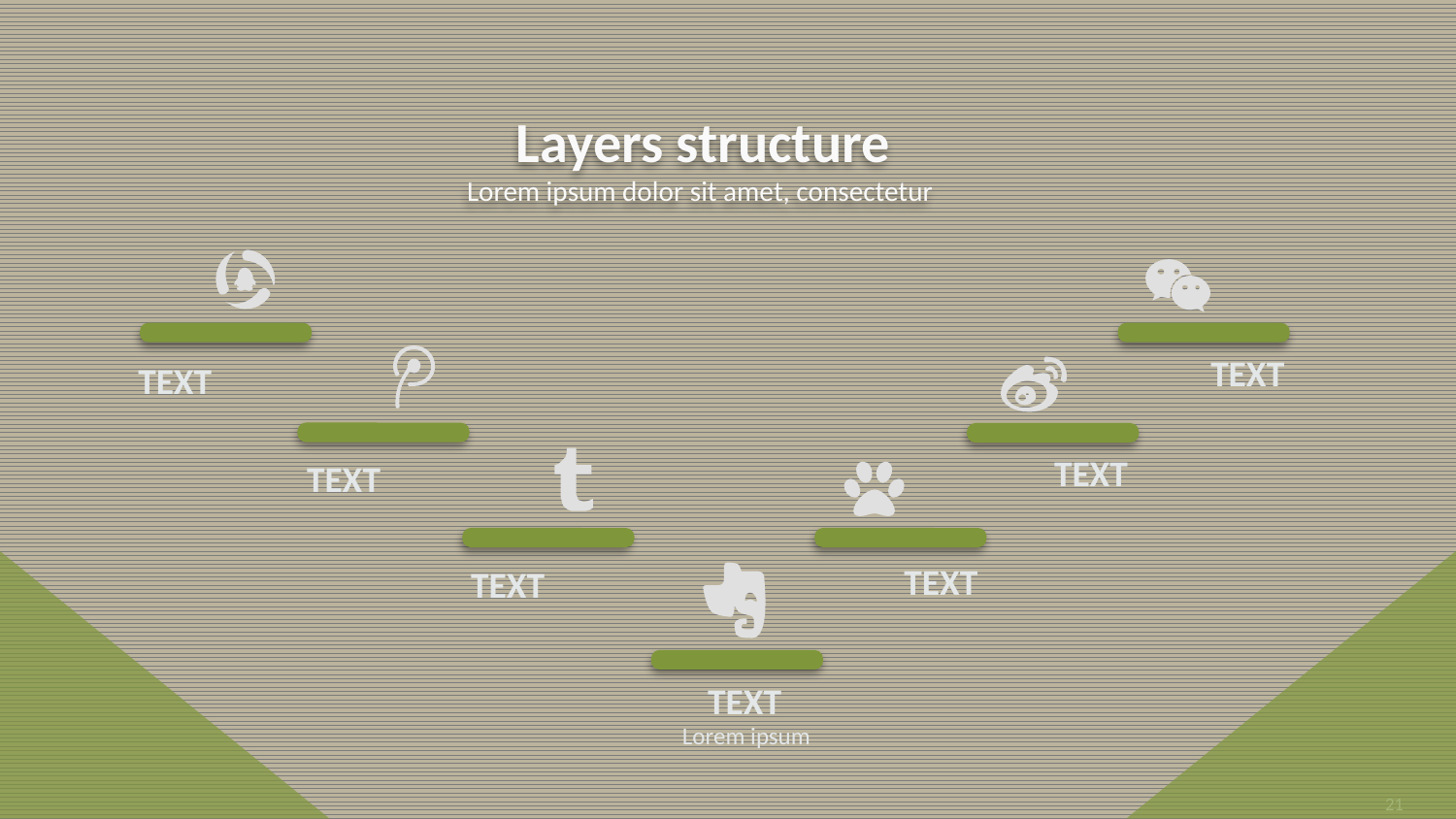

Layers structure
Lorem ipsum dolor sit amet, consectetur

TEXT

TEXT

TEXT

TEXT

TEXT
TEXT

TEXT
Lorem ipsum